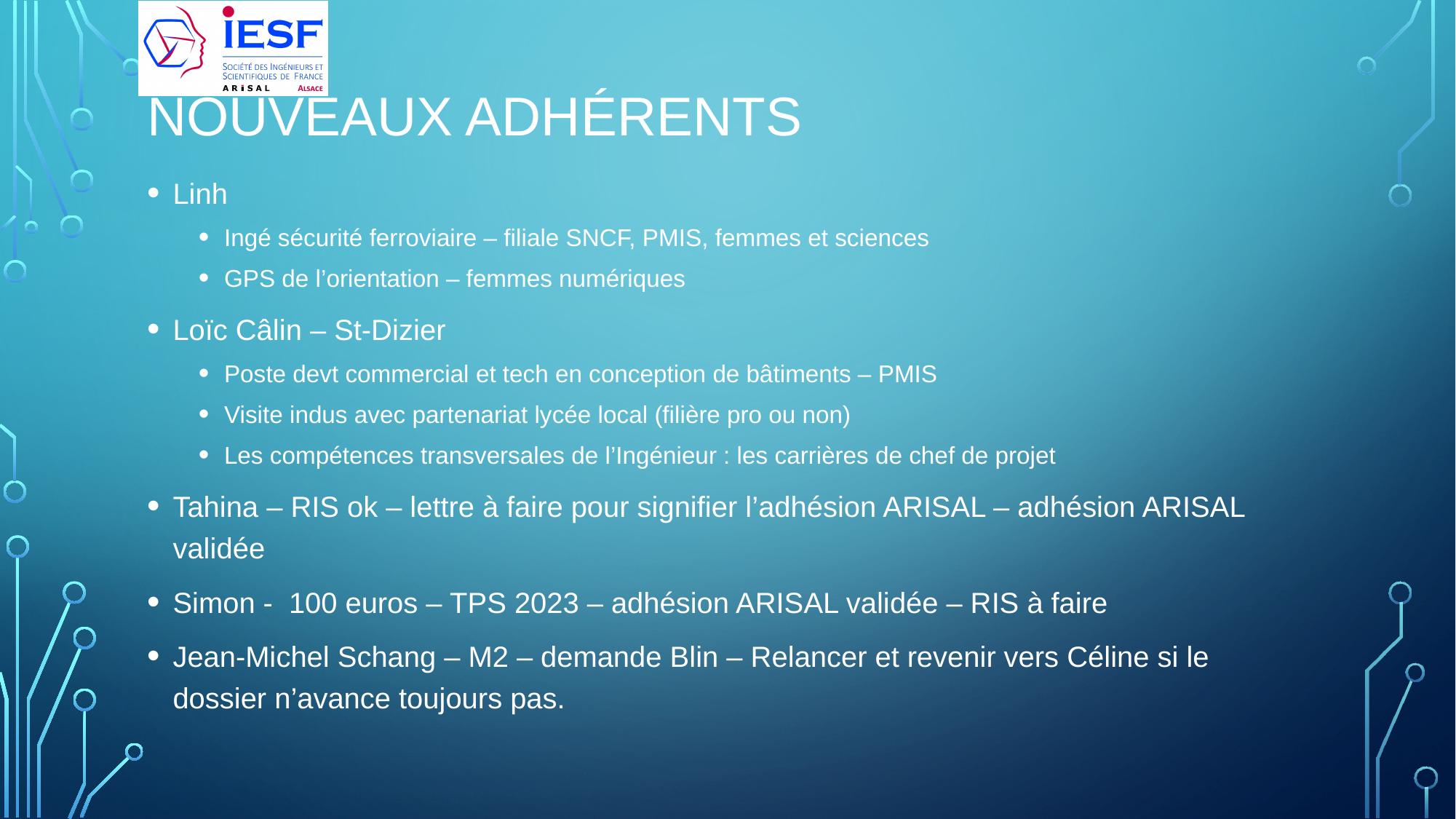

# Nouveaux adhérents
Linh
Ingé sécurité ferroviaire – filiale SNCF, PMIS, femmes et sciences
GPS de l’orientation – femmes numériques
Loïc Câlin – St-Dizier
Poste devt commercial et tech en conception de bâtiments – PMIS
Visite indus avec partenariat lycée local (filière pro ou non)
Les compétences transversales de l’Ingénieur : les carrières de chef de projet
Tahina – RIS ok – lettre à faire pour signifier l’adhésion ARISAL – adhésion ARISAL validée
Simon -  100 euros – TPS 2023 – adhésion ARISAL validée – RIS à faire
Jean-Michel Schang – M2 – demande Blin – Relancer et revenir vers Céline si le dossier n’avance toujours pas.